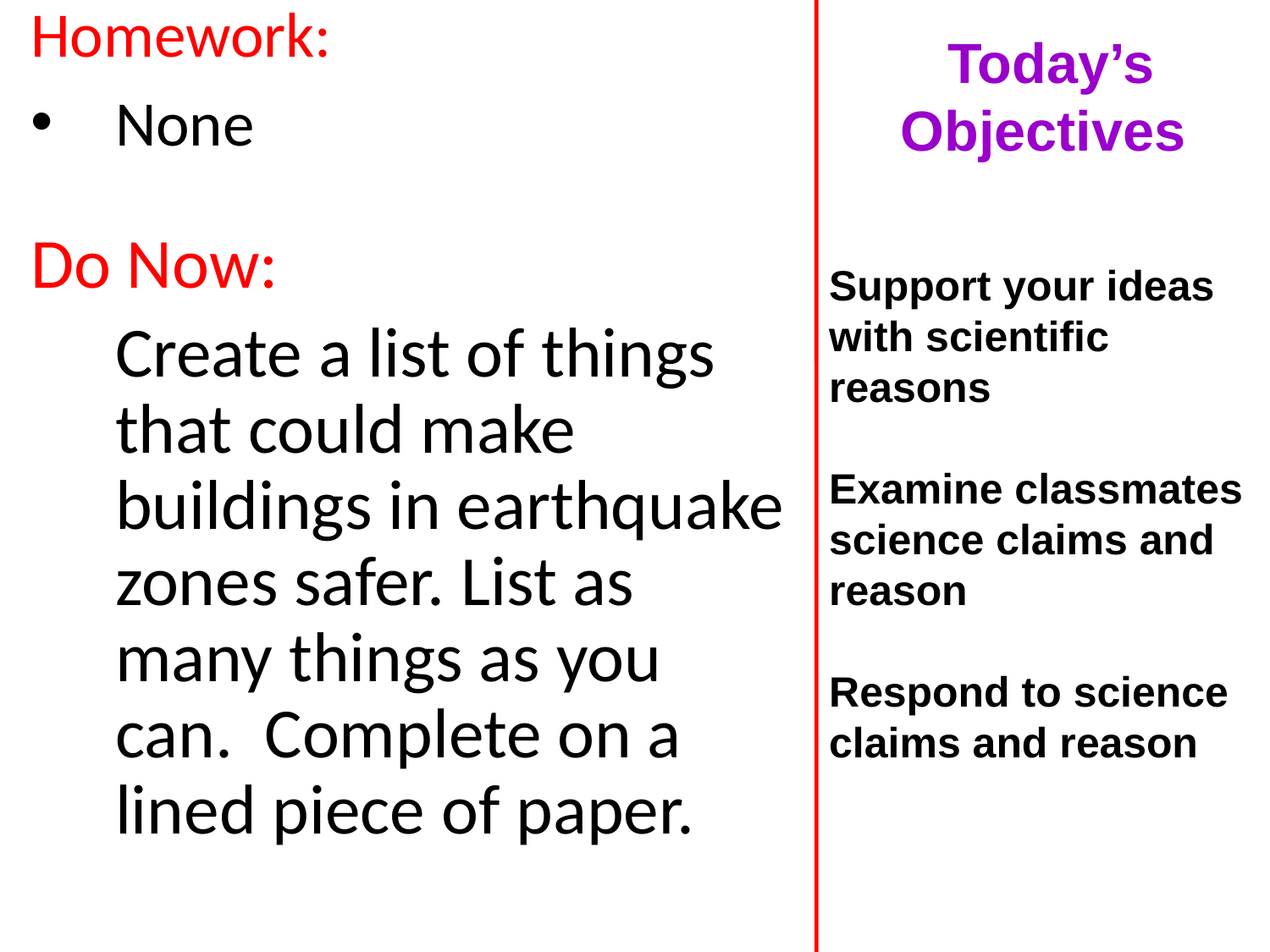

Homework:
None

Do Now:
	Create a list of things that could make buildings in earthquake zones safer. List as many things as you can.  Complete on a lined piece of paper.
 Today’s Objectives

Support your ideas with scientific reasons

Examine classmates science claims and reason

Respond to science claims and reason